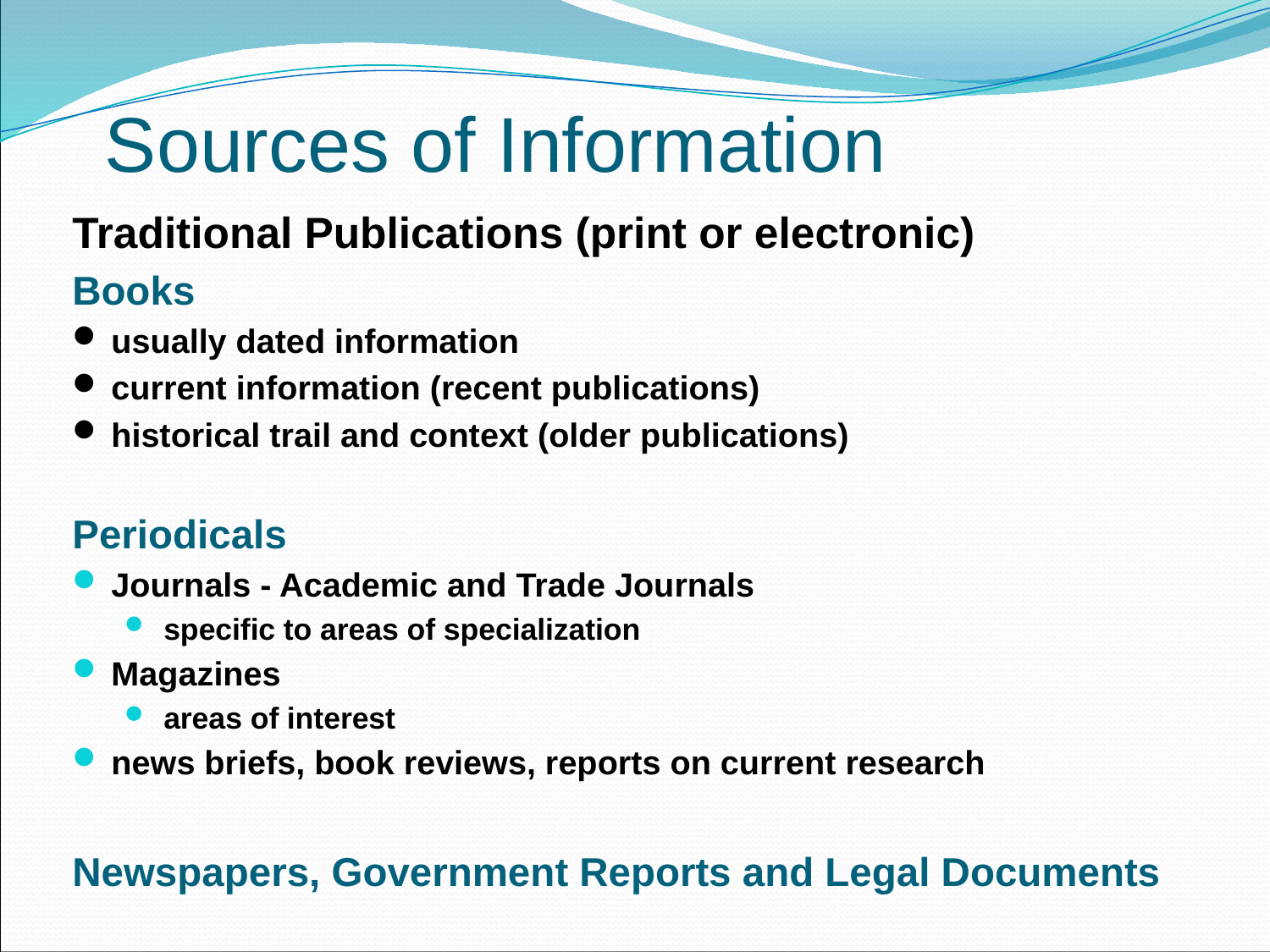

# Sources of Information
Traditional Publications (print or electronic)
Books
usually dated information
current information (recent publications)
historical trail and context (older publications)

Periodicals
Journals - Academic and Trade Journals
specific to areas of specialization
Magazines
areas of interest
news briefs, book reviews, reports on current research

Newspapers, Government Reports and Legal Documents